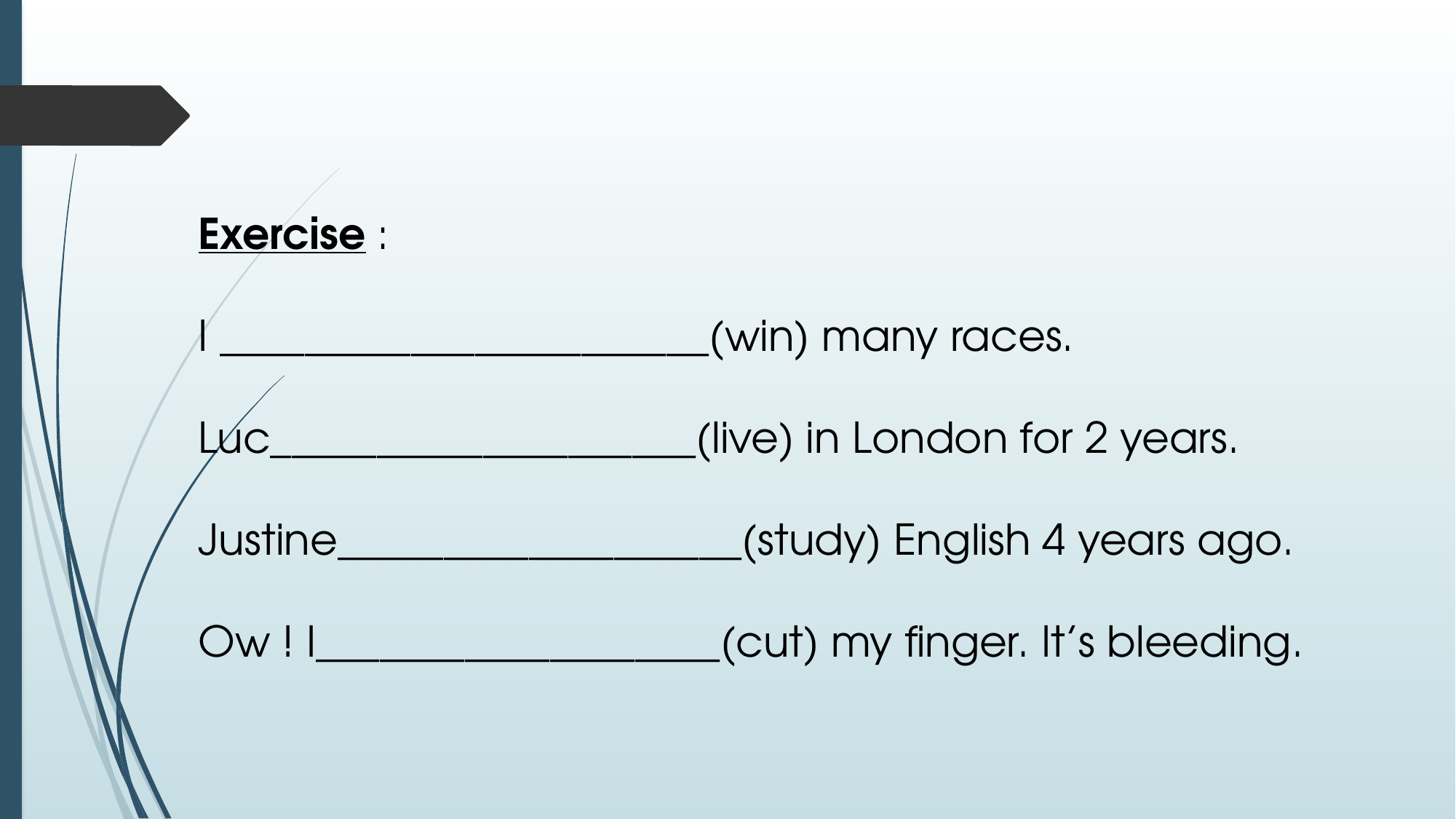

Exercise :

I _______________________(win) many races.

Luc____________________(live) in London for 2 years.

Justine___________________(study) English 4 years ago.

Ow ! I___________________(cut) my finger. It’s bleeding.